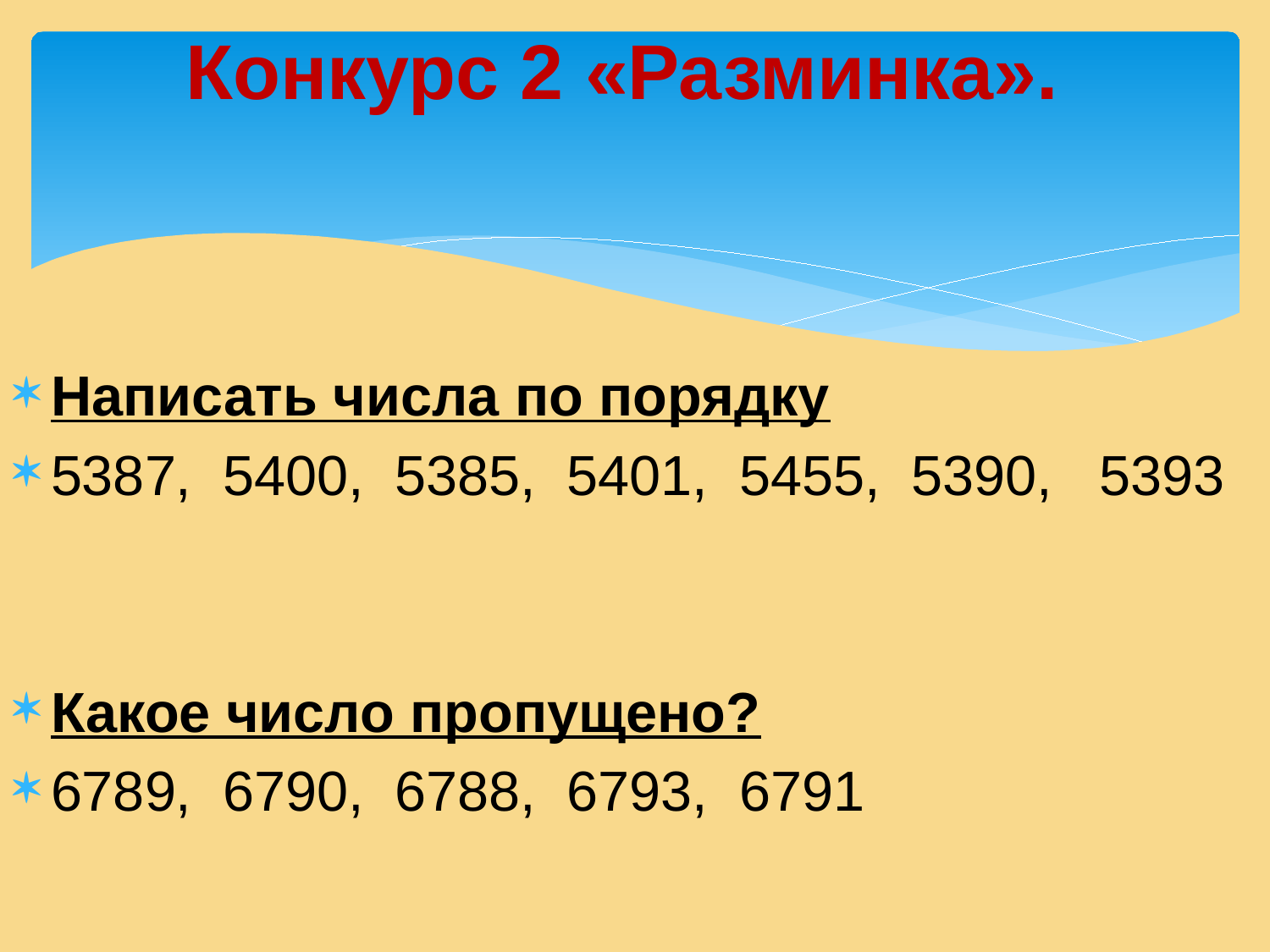

# Конкурс 2 «Разминка».

Написать числа по порядку
5387,  5400,  5385,  5401,  5455,  5390,   5393

Какое число пропущено?
6789,  6790,  6788,  6793,  6791